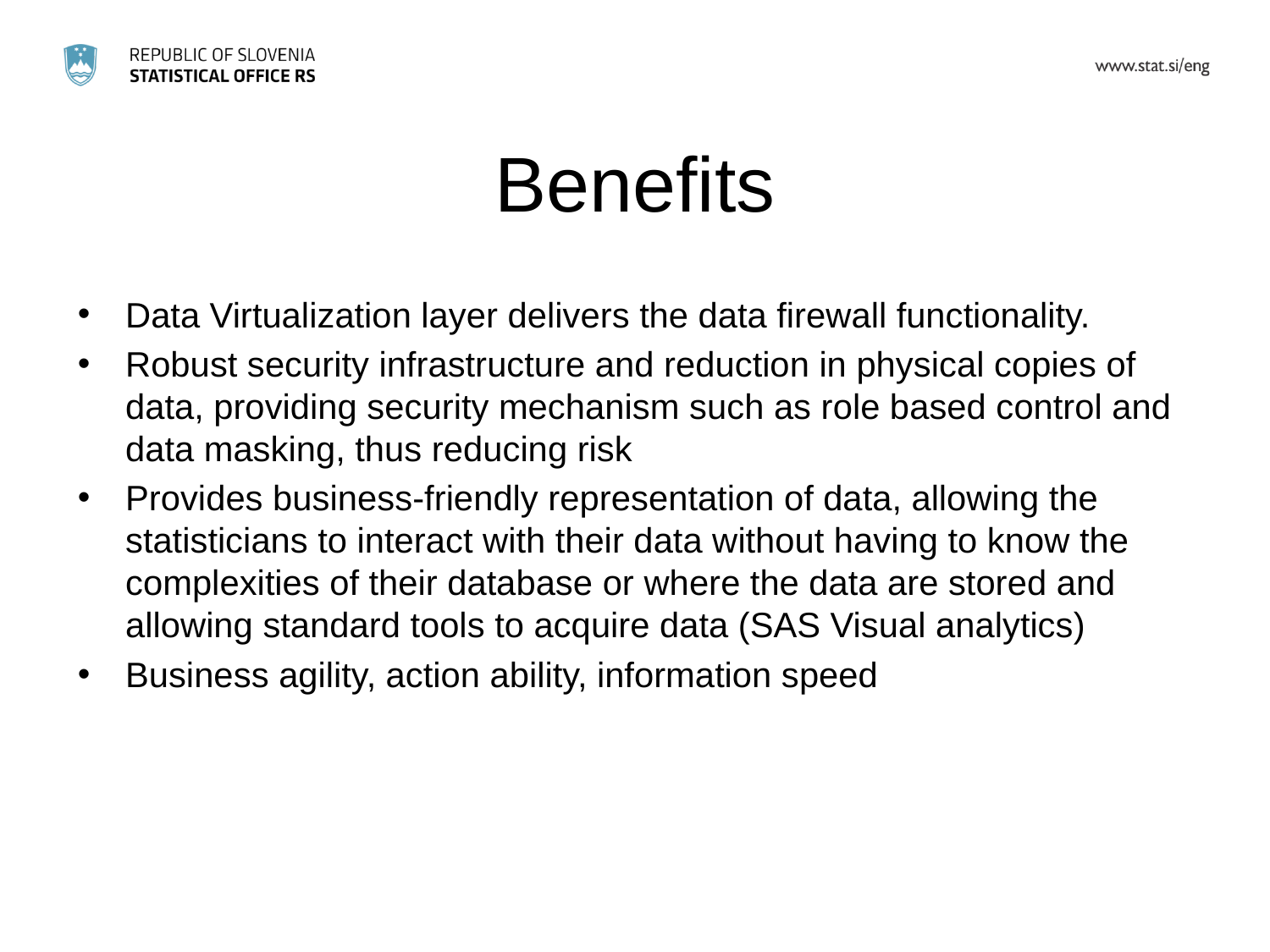

# Benefits
Data Virtualization layer delivers the data firewall functionality.
Robust security infrastructure and reduction in physical copies of data, providing security mechanism such as role based control and data masking, thus reducing risk
Provides business-friendly representation of data, allowing the statisticians to interact with their data without having to know the complexities of their database or where the data are stored and allowing standard tools to acquire data (SAS Visual analytics)
Business agility, action ability, information speed